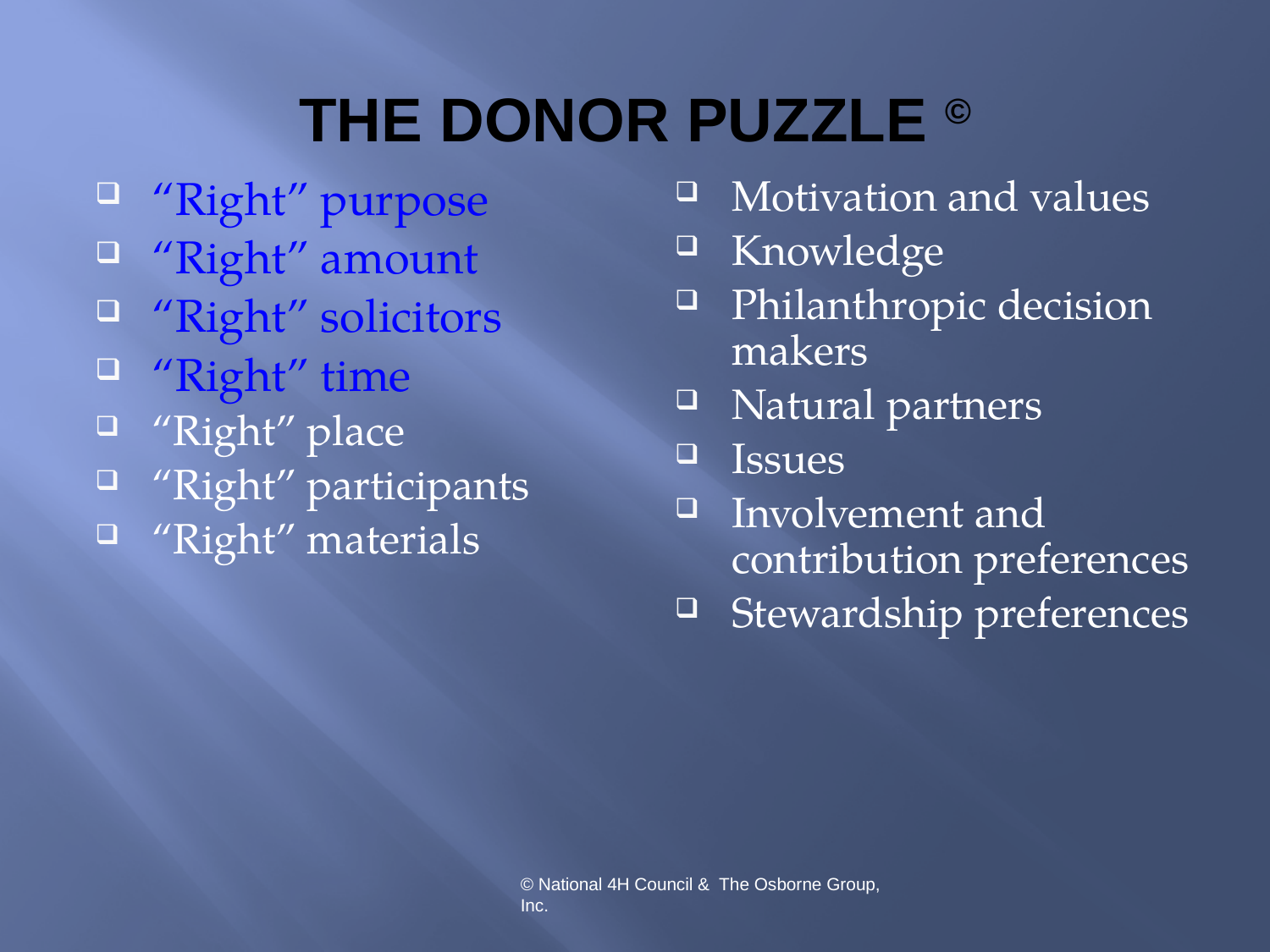

# THE DONOR PUZZLE ©
Motivation and values
Knowledge
Philanthropic decision makers
Natural partners
Issues
Involvement and contribution preferences
Stewardship preferences

“Right” purpose
“Right” amount
“Right” solicitors
“Right” time
“Right” place
“Right” participants
“Right” materials
© National 4H Council &  The Osborne Group, Inc.